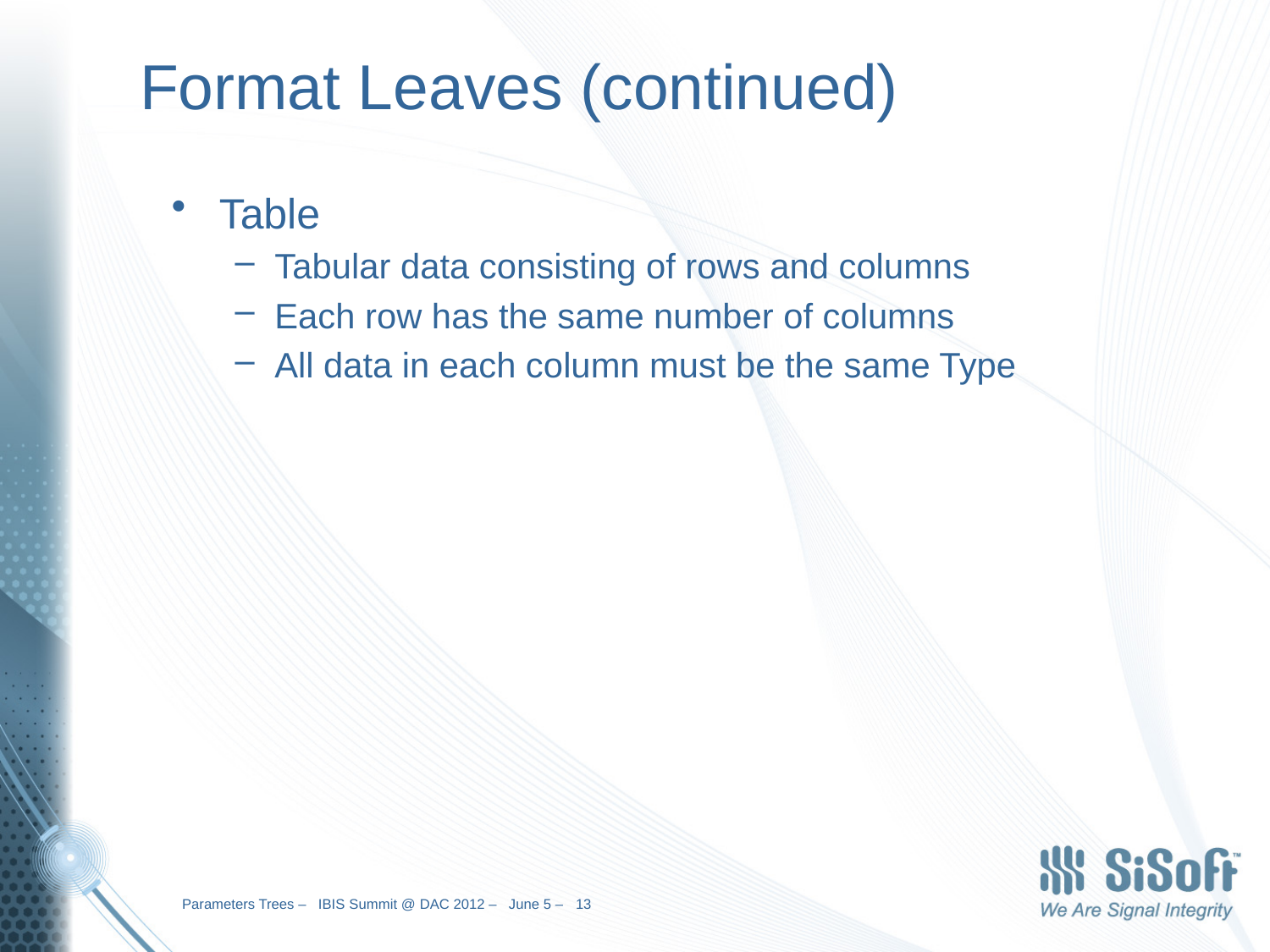

# Format Leaves (continued)
Table
Tabular data consisting of rows and columns
Each row has the same number of columns
All data in each column must be the same Type

Parameters Trees –   IBIS Summit @ DAC 2012 –   June 5 –   13